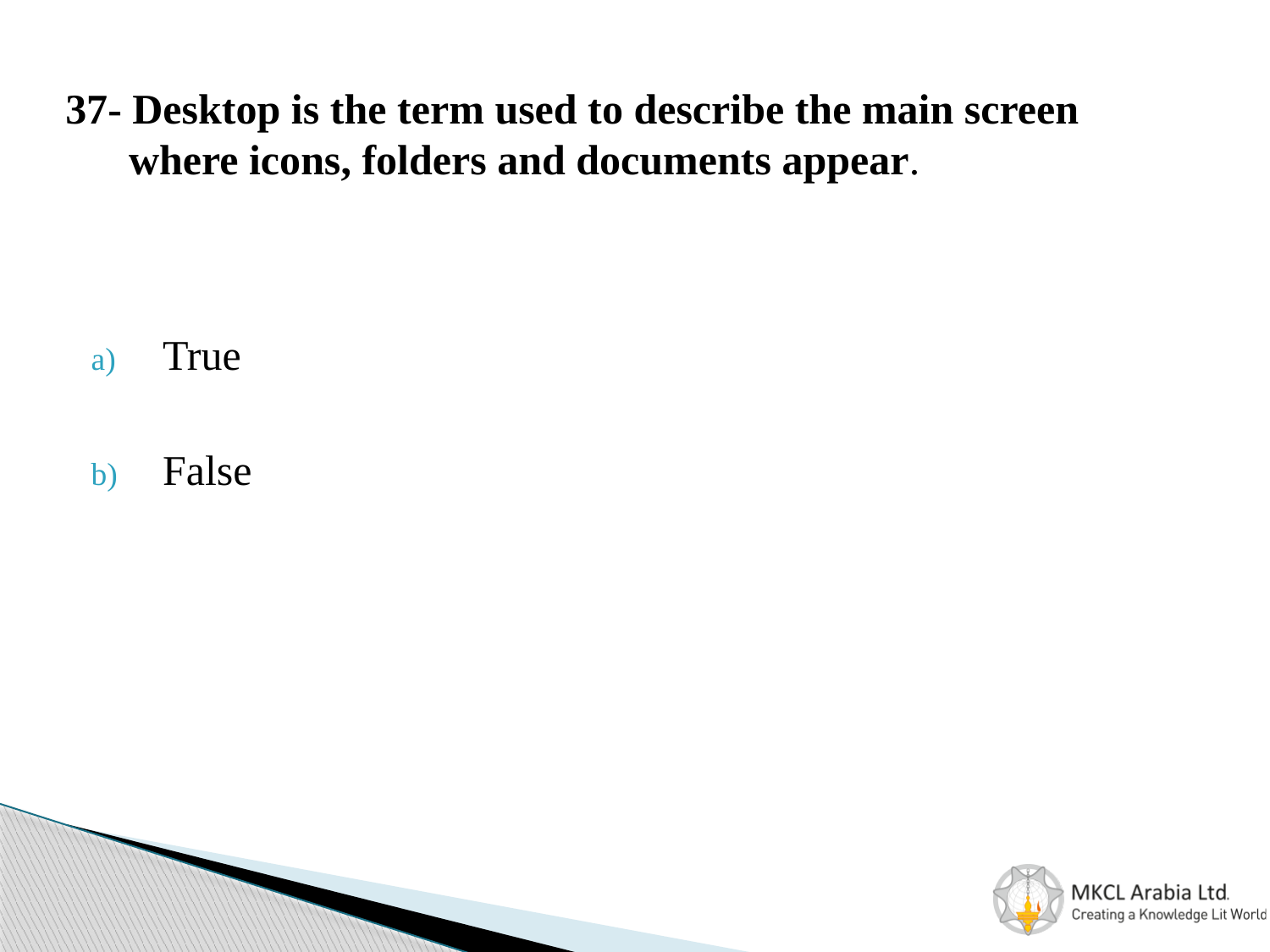

# 37- Desktop is the term used to describe the main screen where icons, folders and documents appear.

True

False